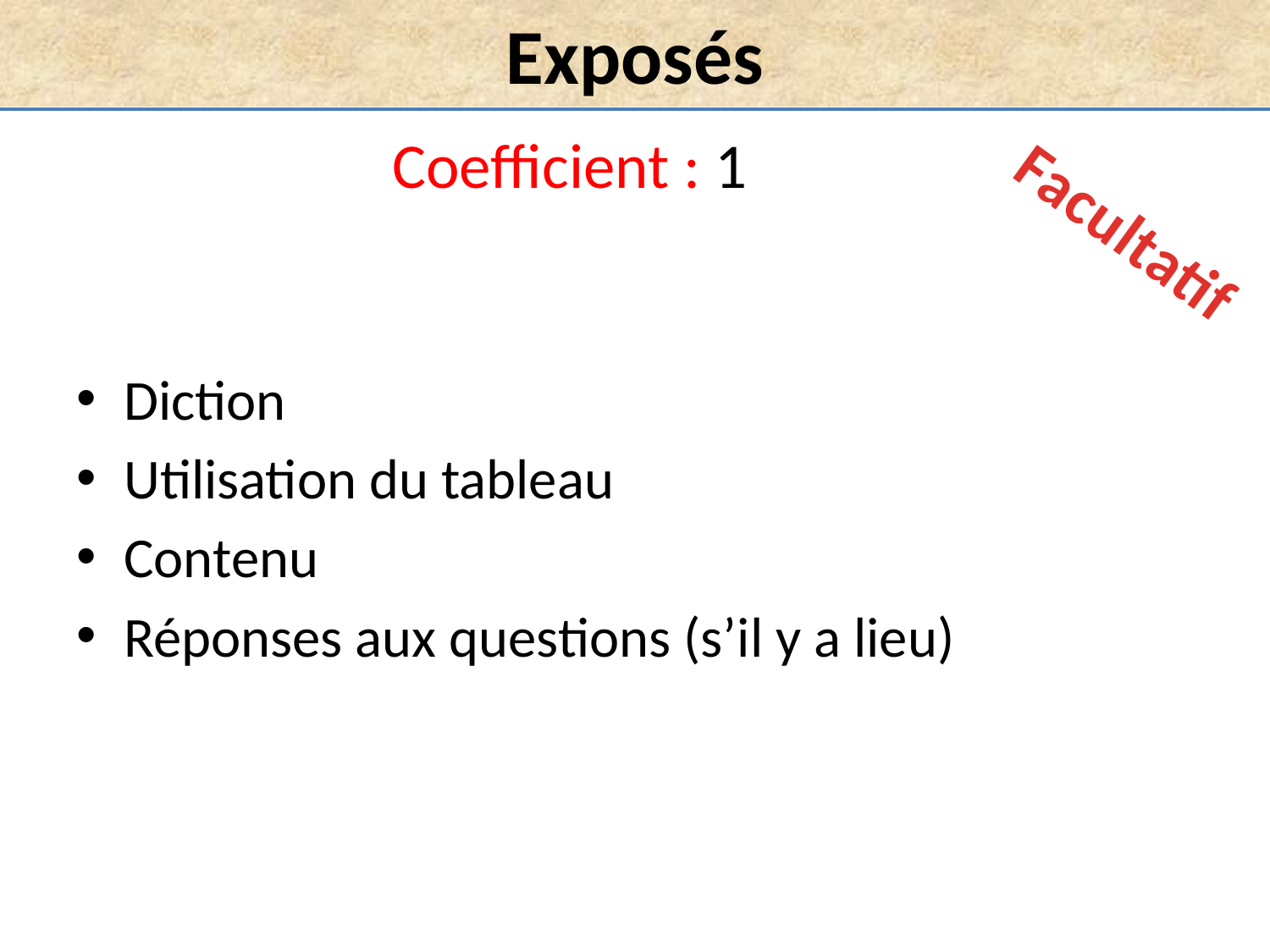

Exposés
Coefficient : 1
Facultatif
Diction
Utilisation du tableau
Contenu
Réponses aux questions (s’il y a lieu)